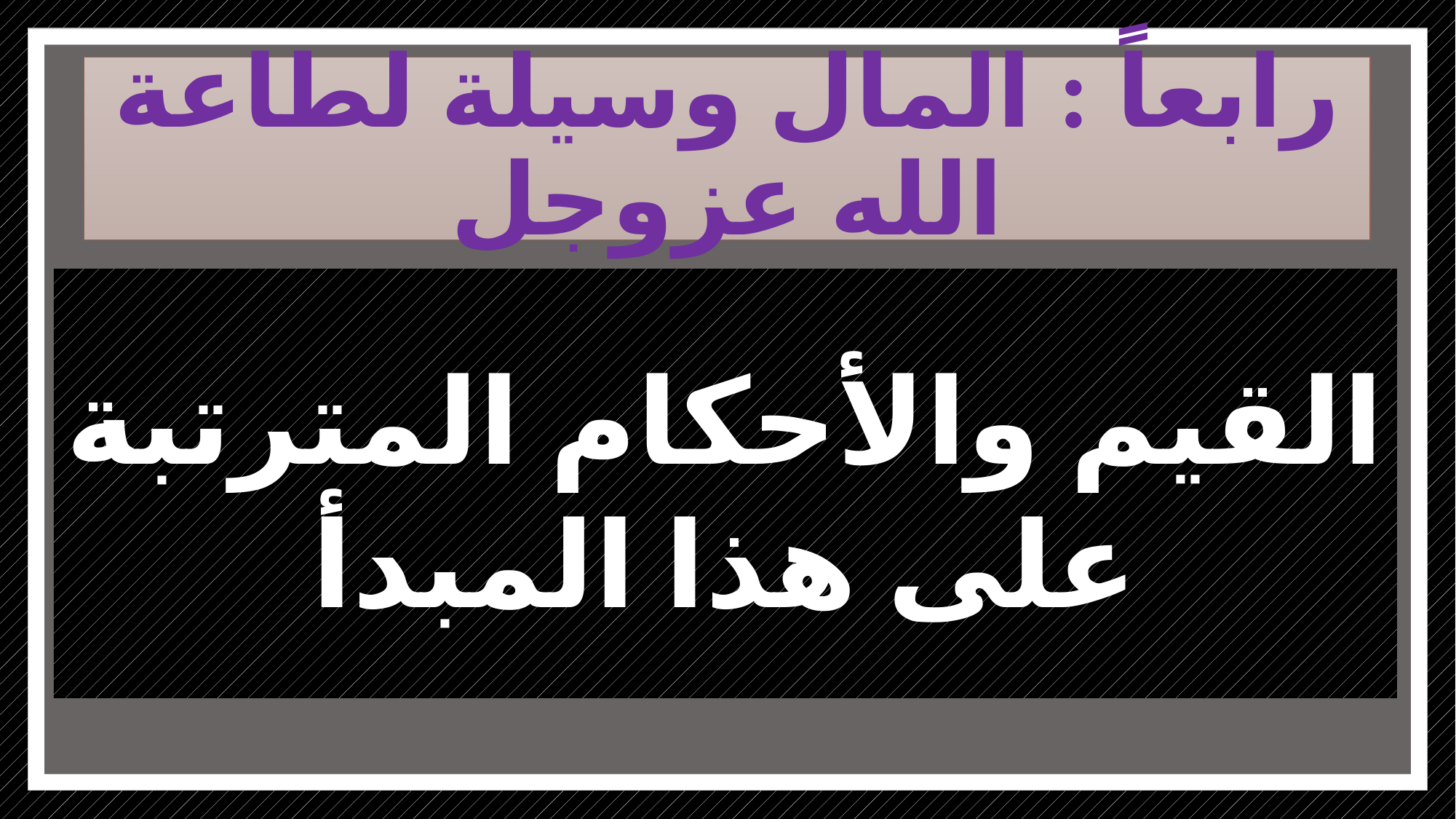

# رابعاً : المال وسيلة لطاعة الله عزوجل

القيم والأحكام المترتبة على هذا المبدأ